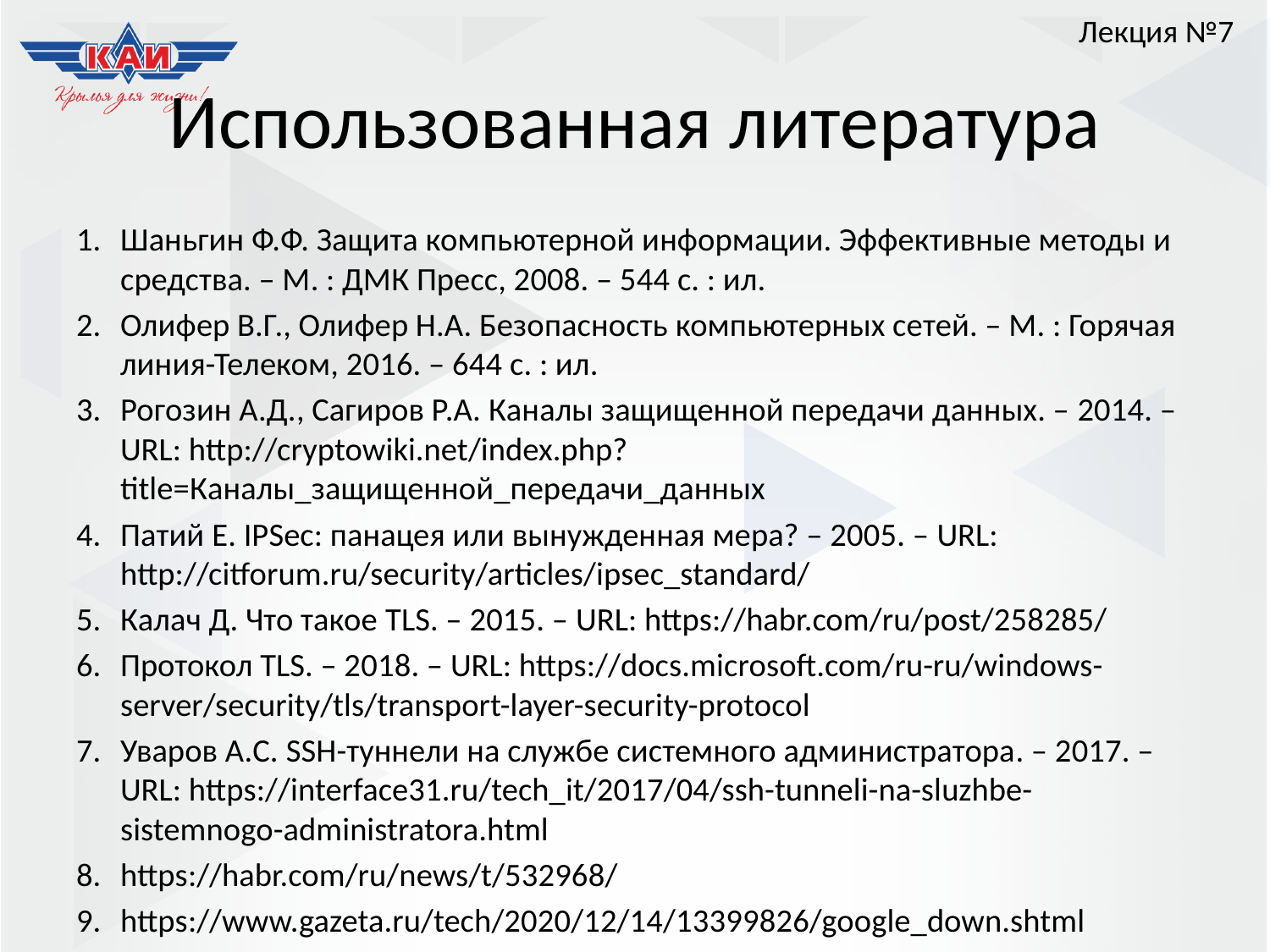

Лекция №7
# Использованная литература
Шаньгин Ф.Ф. Защита компьютерной информации. Эффективные методы и средства. – М. : ДМК Пресс, 2008. – 544 с. : ил.
Олифер В.Г., Олифер Н.А. Безопасность компьютерных сетей. – М. : Горячая линия-Телеком, 2016. – 644 с. : ил.
Рогозин А.Д., Сагиров Р.А. Каналы защищенной передачи данных. – 2014. – URL: http://cryptowiki.net/index.php?title=Каналы_защищенной_передачи_данных
Патий Е. IPSec: панацея или вынужденная мера? – 2005. – URL: http://citforum.ru/security/articles/ipsec_standard/
Калач Д. Что такое TLS. – 2015. – URL: https://habr.com/ru/post/258285/
Протокол TLS. – 2018. – URL: https://docs.microsoft.com/ru-ru/windows-server/security/tls/transport-layer-security-protocol
Уваров А.С. SSH-туннели на службе системного администратора. – 2017. – URL: https://interface31.ru/tech_it/2017/04/ssh-tunneli-na-sluzhbe-sistemnogo-administratora.html
https://habr.com/ru/news/t/532968/
https://www.gazeta.ru/tech/2020/12/14/13399826/google_down.shtml